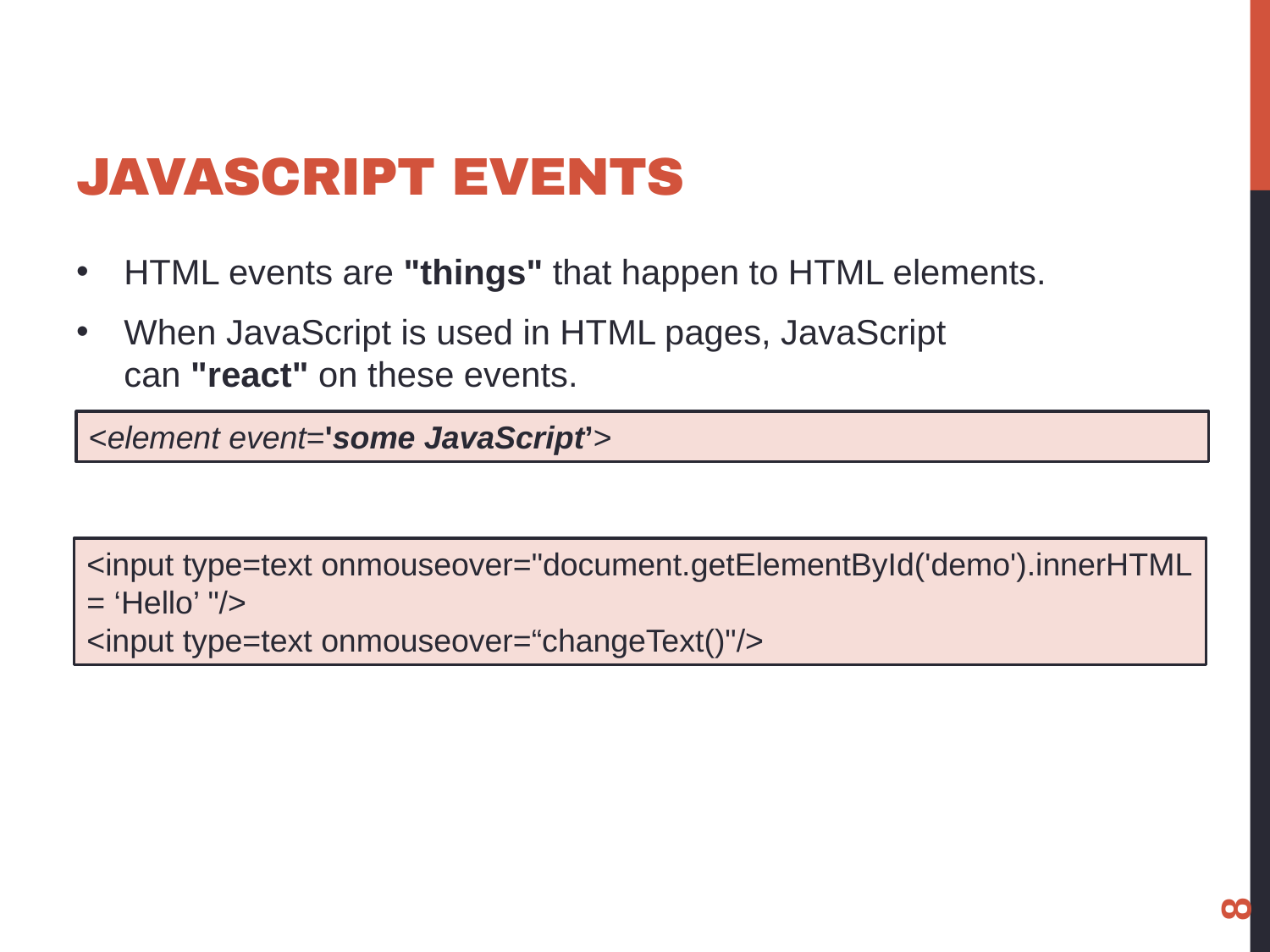

# JavaScript Events
HTML events are "things" that happen to HTML elements.
When JavaScript is used in HTML pages, JavaScript can "react" on these events.

<element event='some JavaScript’>
<input type=text onmouseover="document.getElementById('demo').innerHTML = ‘Hello’ "/>
<input type=text onmouseover=“changeText()"/>
8